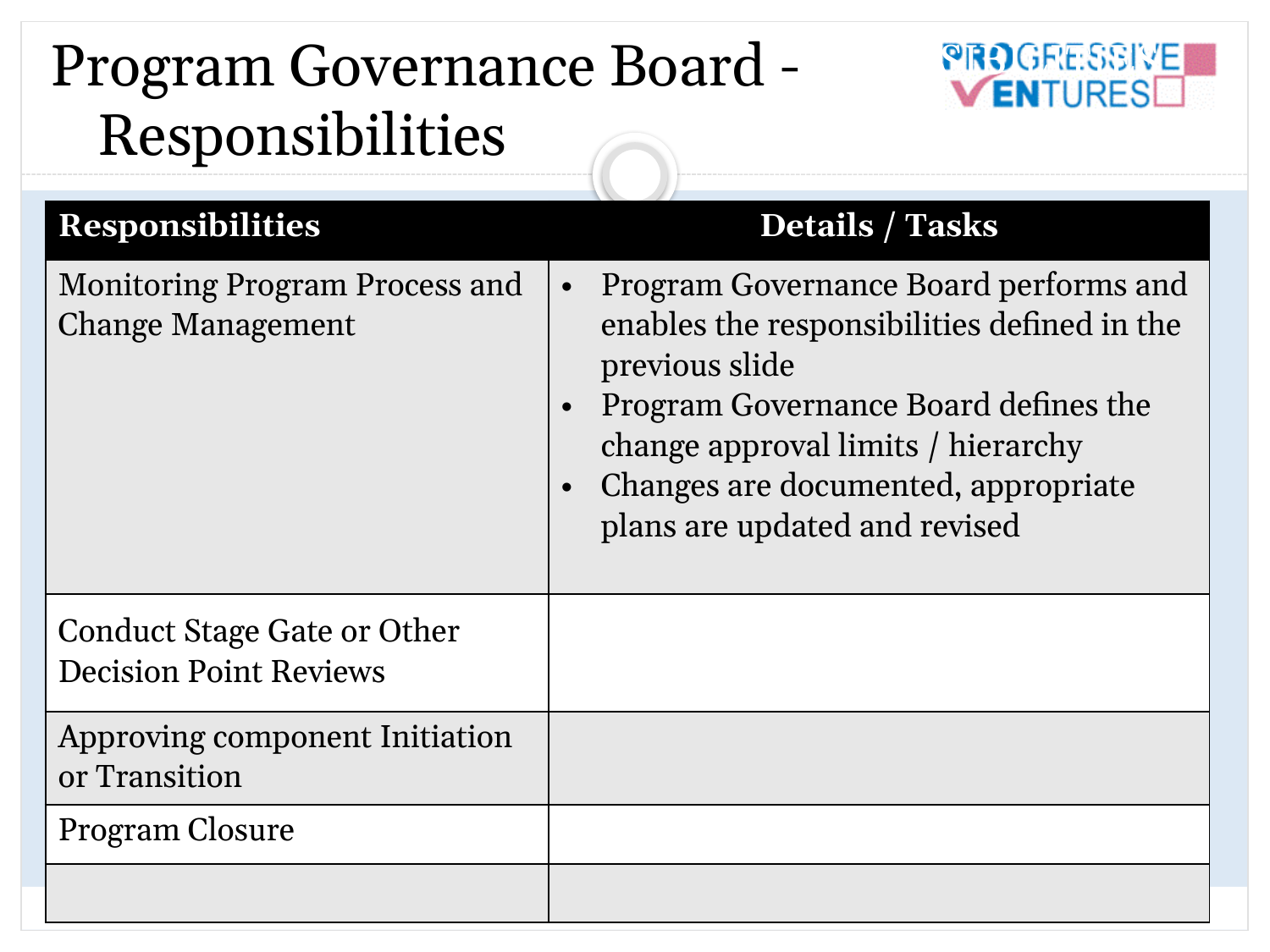

Program Governance Boards Responsibilities
# Program Governance Board -  Responsibilities
| Responsibilities | Details / Tasks |
| --- | --- |
| Monitoring Program Process and Change Management | Program Governance Board performs and enables the responsibilities defined in the previous slide Program Governance Board defines the change approval limits / hierarchy Changes are documented, appropriate plans are updated and revised |
| Conduct Stage Gate or Other Decision Point Reviews |  |
| Approving component Initiation or Transition |  |
| Program Closure |  |
|  |  |